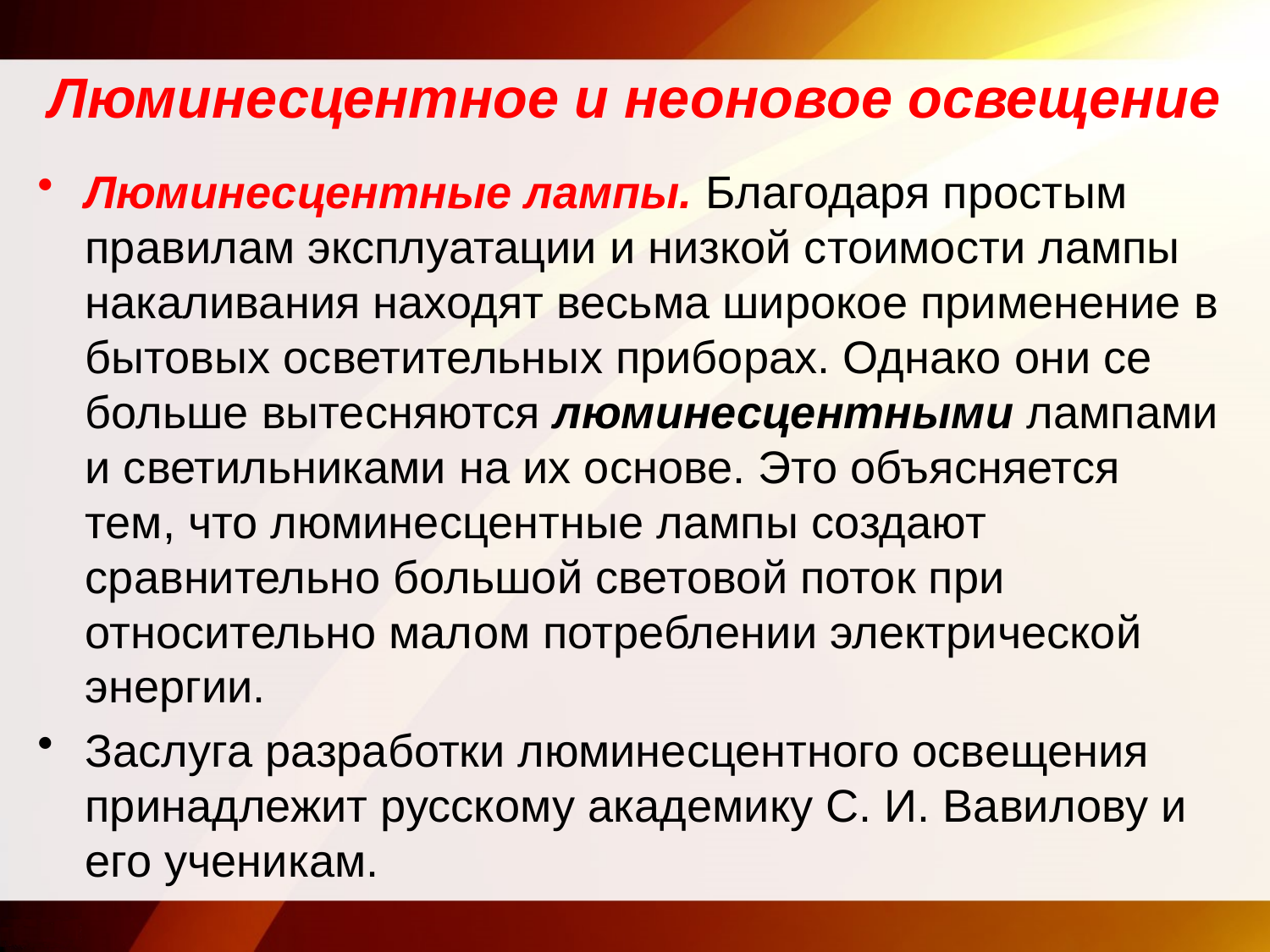

# Люминесцентное и неоновое освещение
Люминесцентные лампы. Благодаря простым правилам эксплуатации и низкой стоимости лампы накаливания находят весьма широкое применение в бытовых осветительных приборах. Однако они се больше вытесняются люминесцентными лампами и светильниками на их основе. Это объясняется тем, что люминесцентные лампы создают сравнительно большой световой поток при относительно малом потреблении электрической энергии.
Заслуга разработки люминесцентного освещения принадлежит русскому академику С. И. Вавилову и его ученикам.